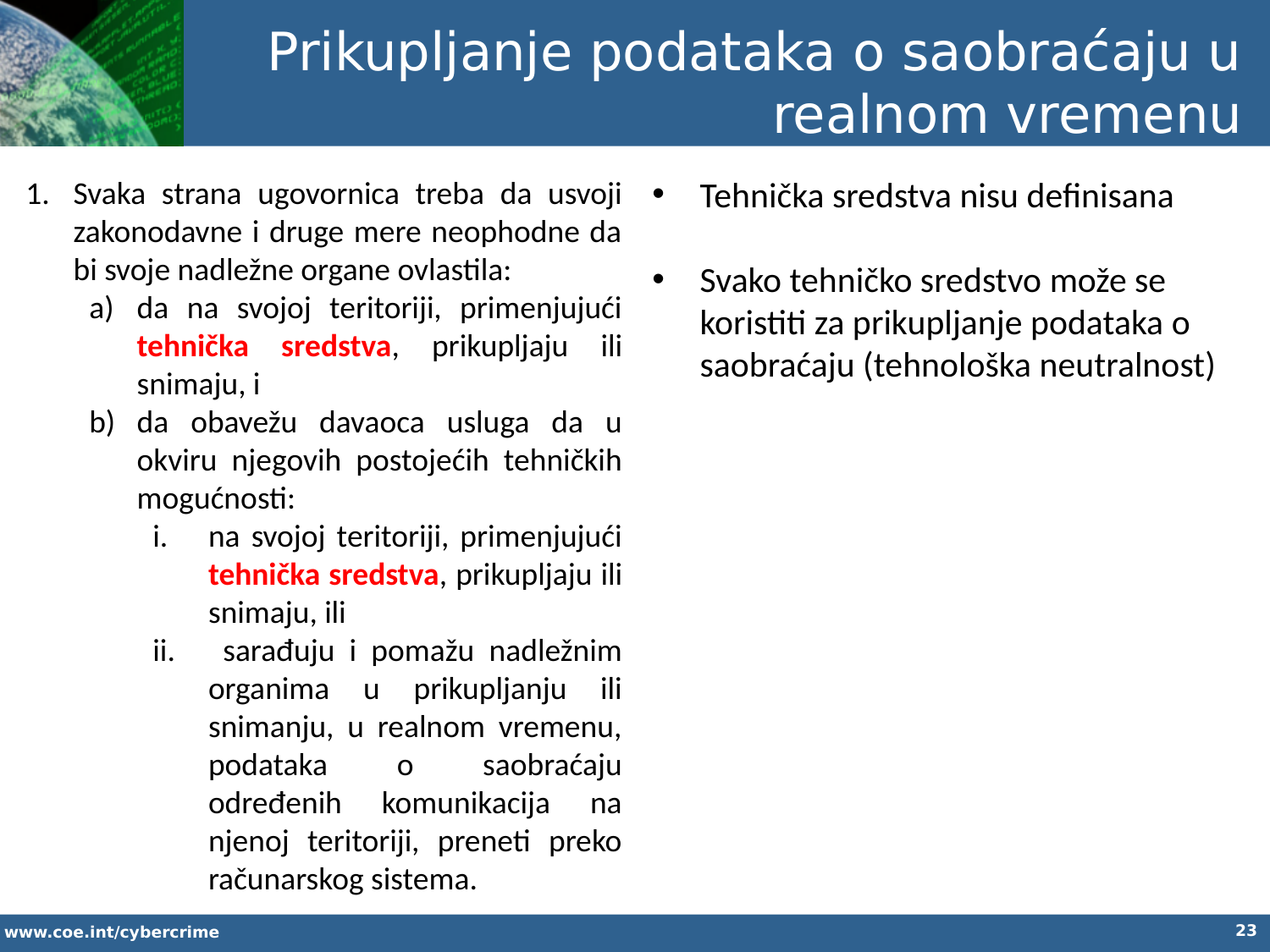

Prikupljanje podataka o saobraćaju u realnom vremenu
Svaka strana ugovornica treba da usvoji zakonodavne i druge mere neophodne da bi svoje nadležne organe ovlastila:
da na svojoj teritoriji, primenjujući tehnička sredstva, prikupljaju ili snimaju, i
da obavežu davaoca usluga da u okviru njegovih postojećih tehničkih mogućnosti:
na svojoj teritoriji, primenjujući tehnička sredstva, prikupljaju ili snimaju, ili
 sarađuju i pomažu nadležnim organima u prikupljanju ili snimanju, u realnom vremenu, podataka o saobraćaju određenih komunikacija na njenoj teritoriji, preneti preko računarskog sistema.
Tehnička sredstva nisu definisana

Svako tehničko sredstvo može se koristiti za prikupljanje podataka o saobraćaju (tehnološka neutralnost)